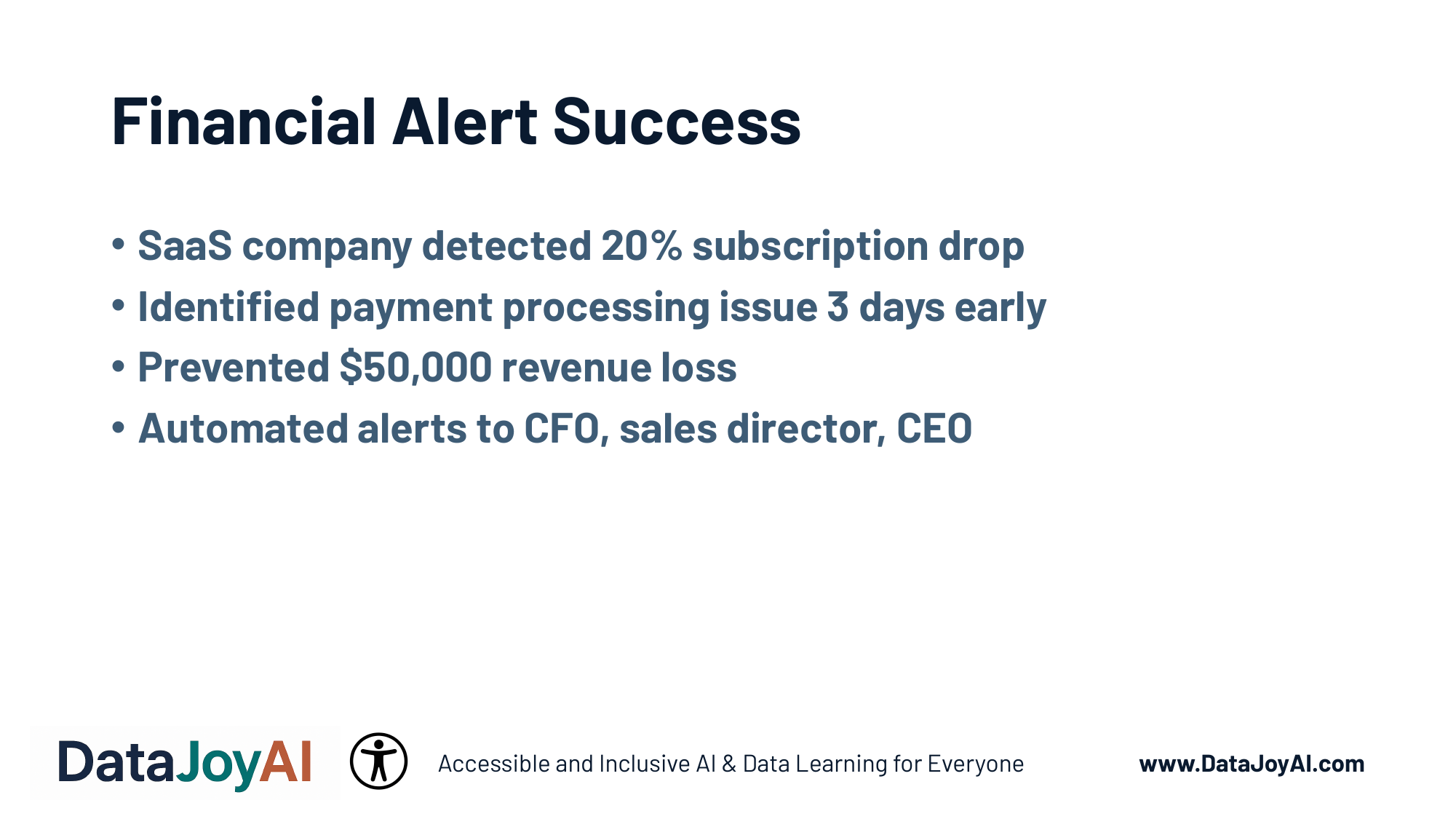

# Financial Alert Success
SaaS company detected 20% subscription drop
Identified payment processing issue 3 days early
Prevented $50,000 revenue loss
Automated alerts to CFO, sales director, CEO